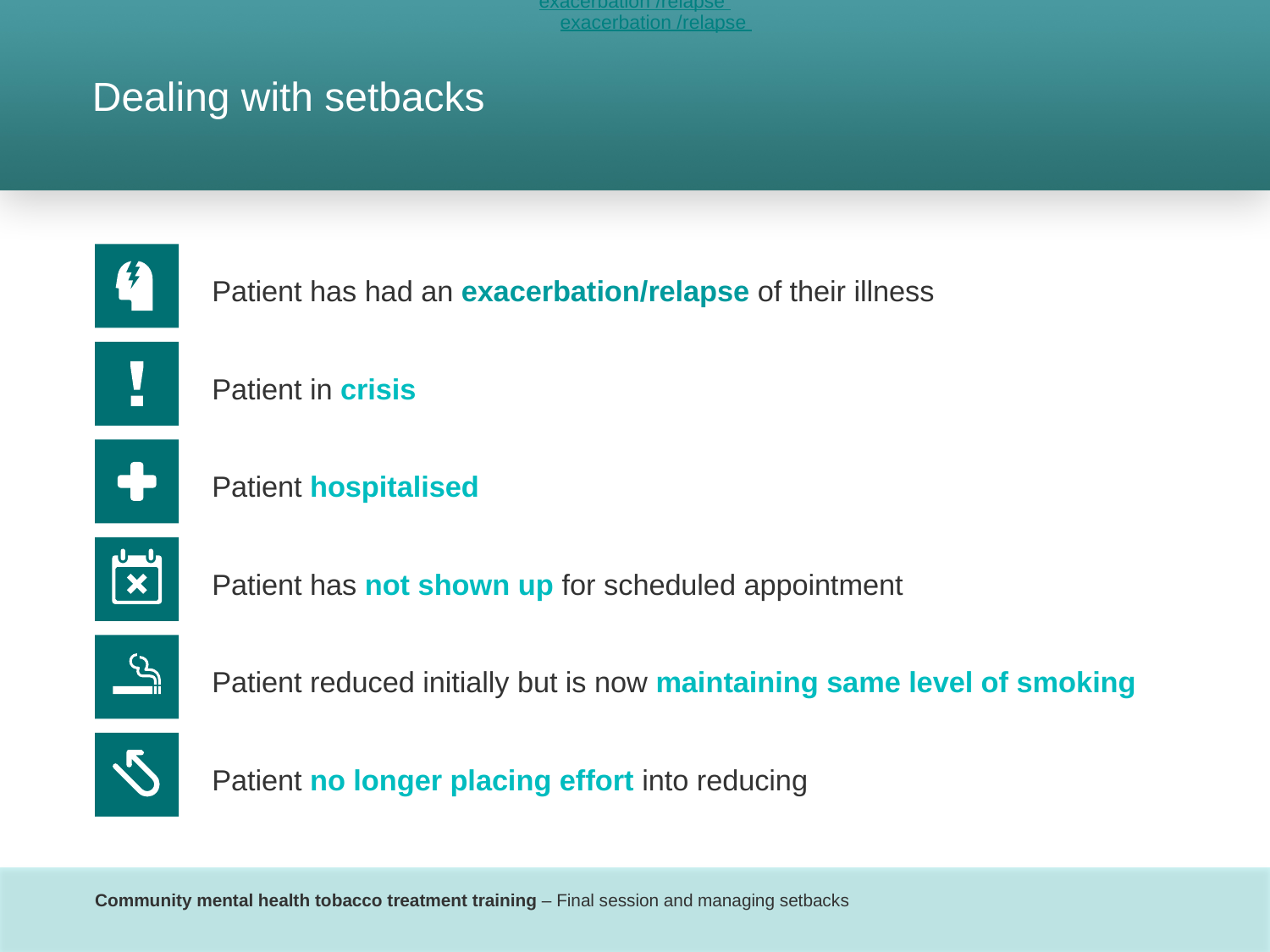

exacerbation /relapse
exacerbation /relapse
# Dealing with setbacks

Patient has had an exacerbation/relapse of their illness

Patient in crisis

Patient hospitalised

Patient has not shown up for scheduled appointment

Patient reduced initially but is now maintaining same level of smoking

Patient no longer placing effort into reducing
Community mental health tobacco treatment training – Final session and managing setbacks